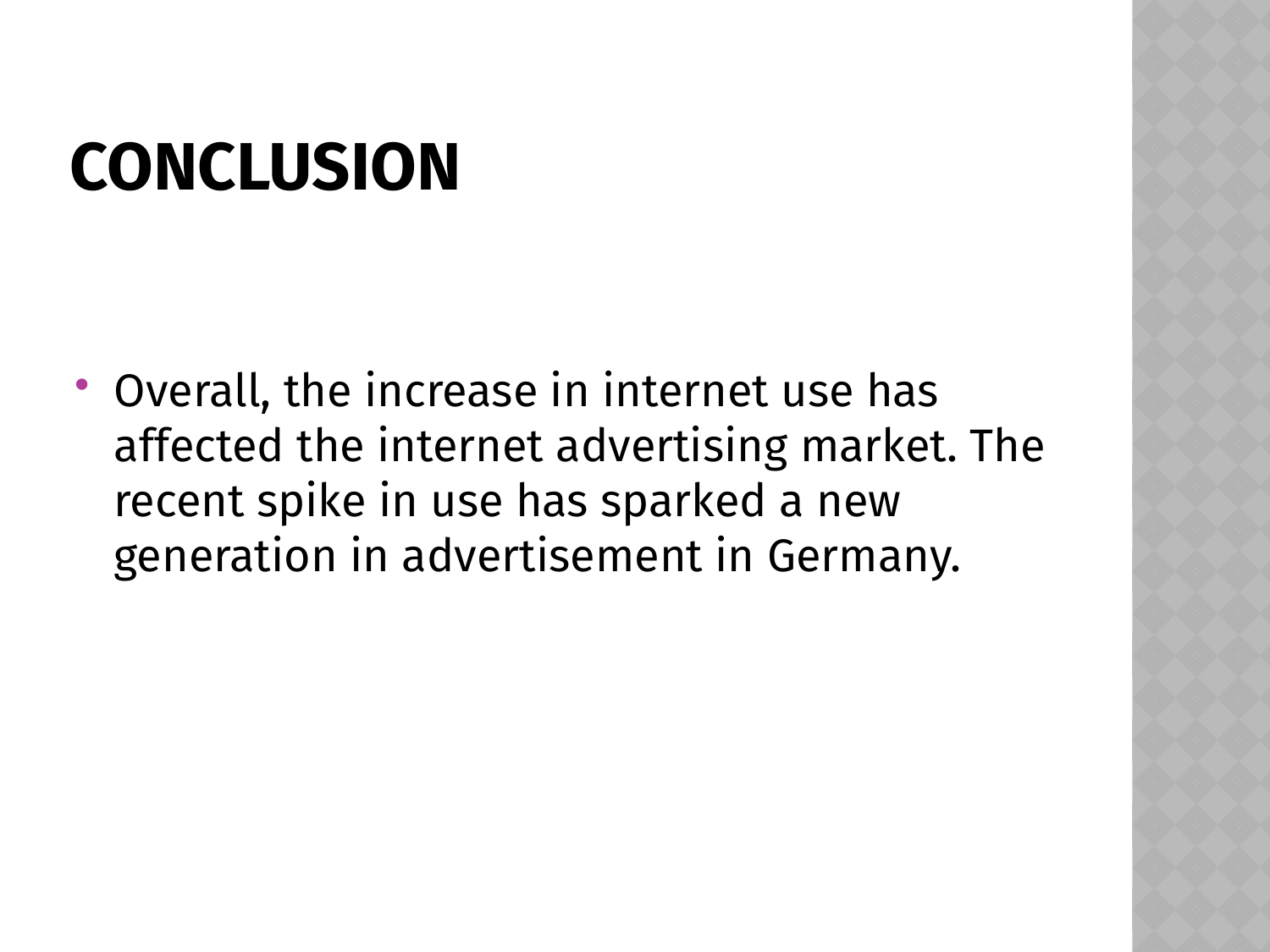

# Conclusion

Overall, the increase in internet use has affected the internet advertising market. The recent spike in use has sparked a new generation in advertisement in Germany.